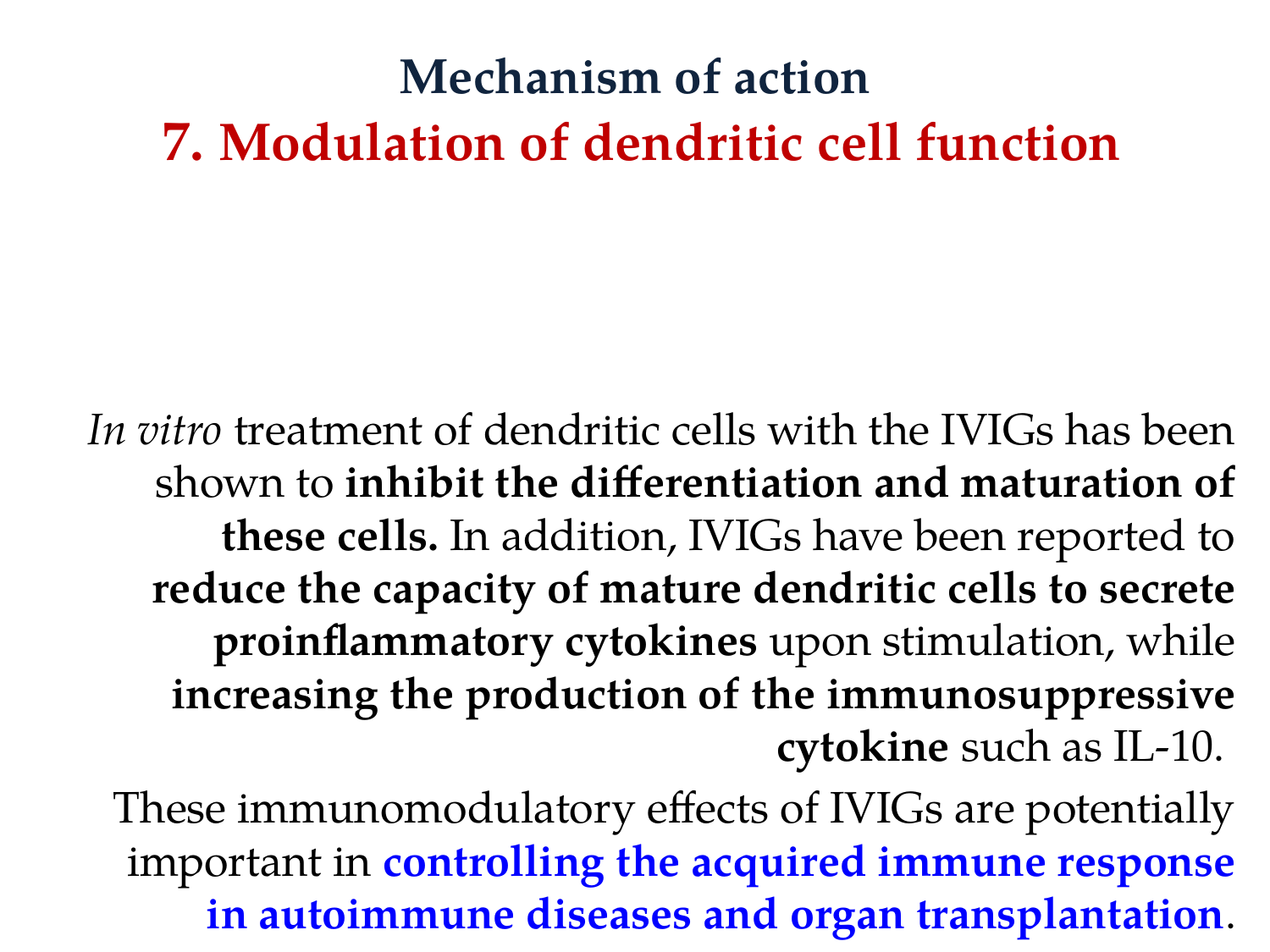

# Mechanism of action 7. Modulation of dendritic cell function

In vitro treatment of dendritic cells with the IVIGs has been shown to inhibit the differentiation and maturation of these cells. In addition, IVIGs have been reported to reduce the capacity of mature dendritic cells to secrete proinflammatory cytokines upon stimulation, while increasing the production of the immunosuppressive cytokine such as IL-10.
These immunomodulatory effects of IVIGs are potentially important in controlling the acquired immune response in autoimmune diseases and organ transplantation.